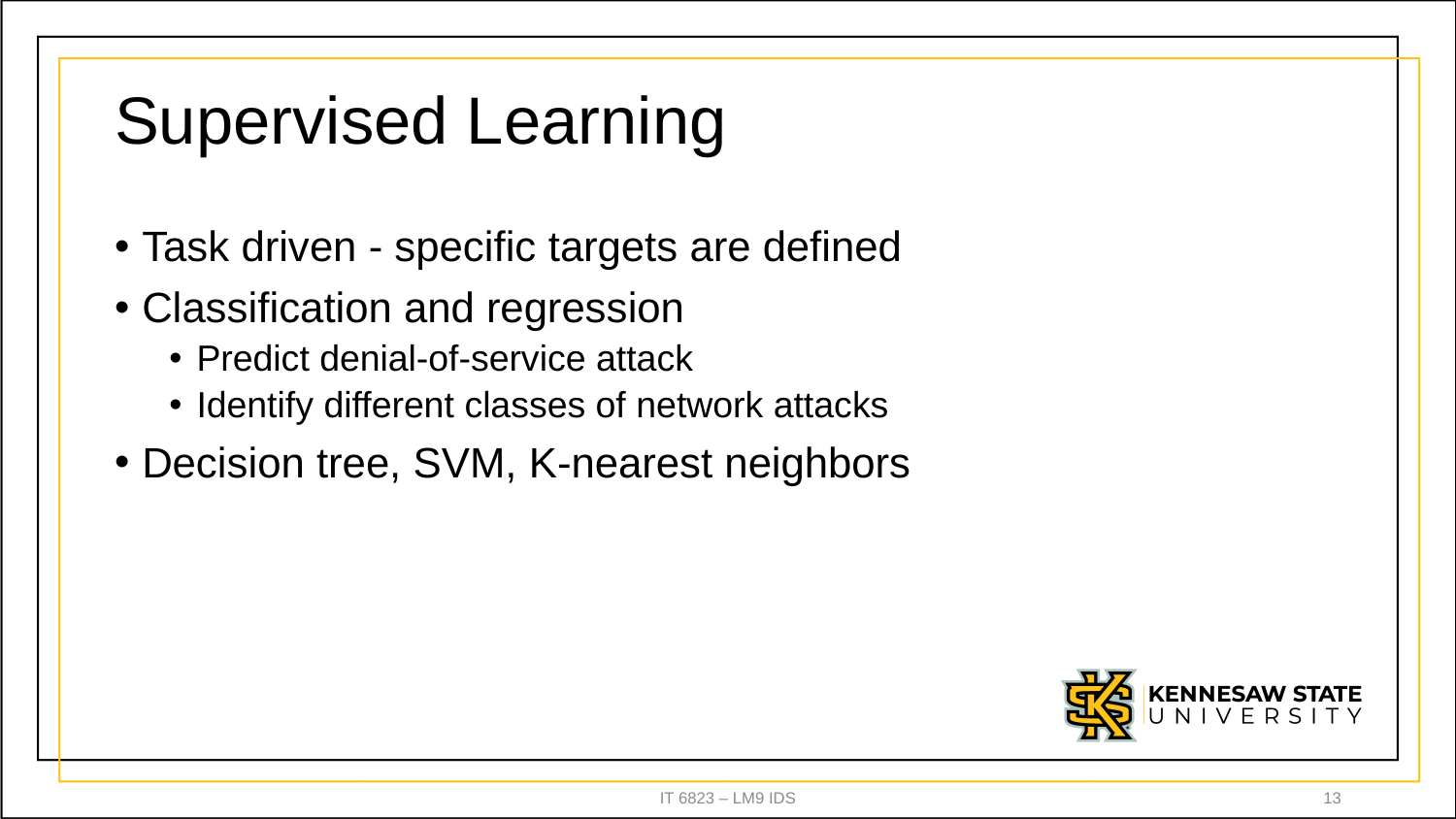

# Supervised Learning
Task driven - specific targets are defined
Classification and regression
Predict denial-of-service attack
Identify different classes of network attacks
Decision tree, SVM, K-nearest neighbors
IT 6823 – LM9 IDS
13